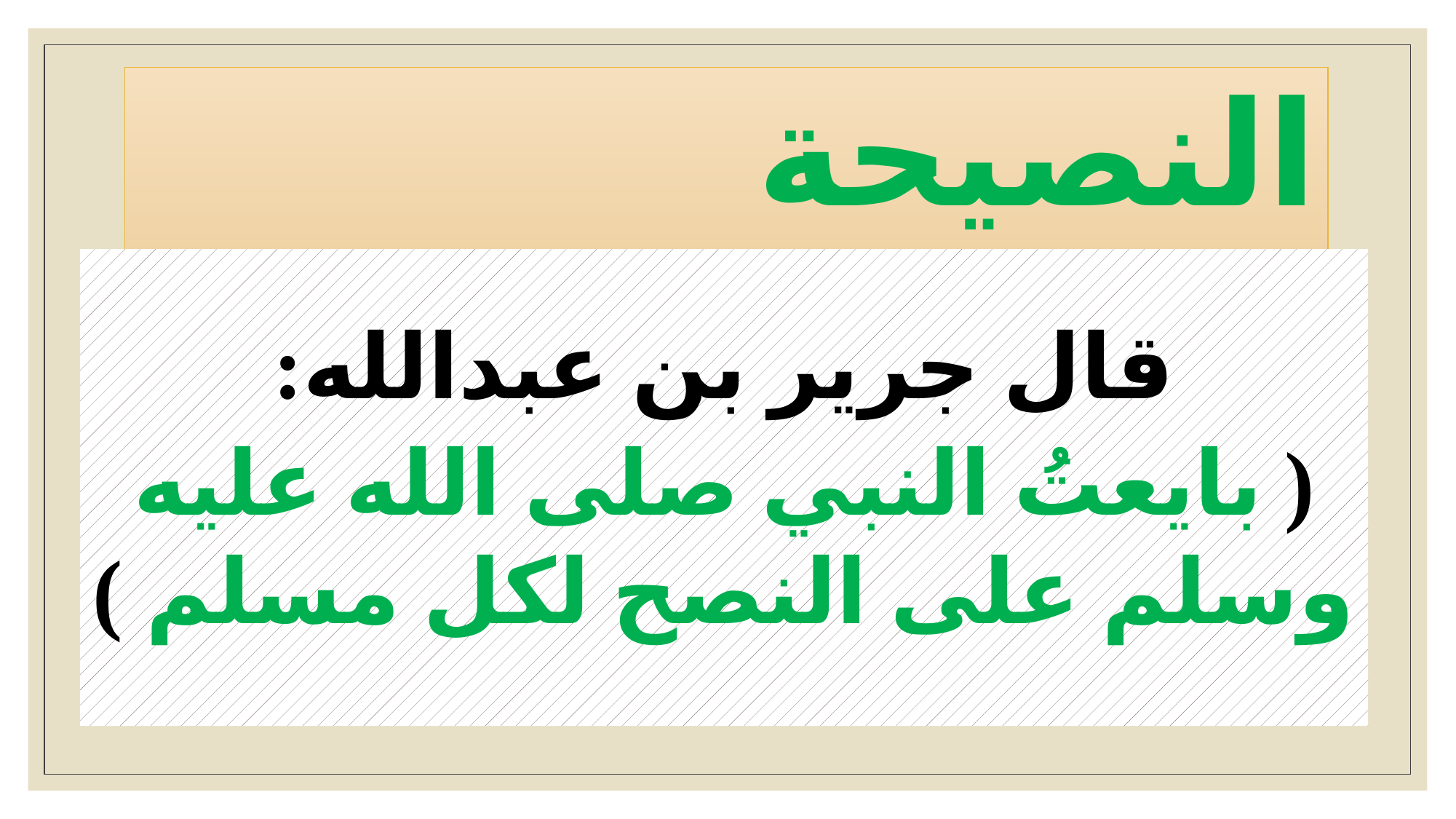

# النصيحة

قال جرير بن عبدالله:
( بايعتُ النبي صلى الله عليه وسلم على النصح لكل مسلم )